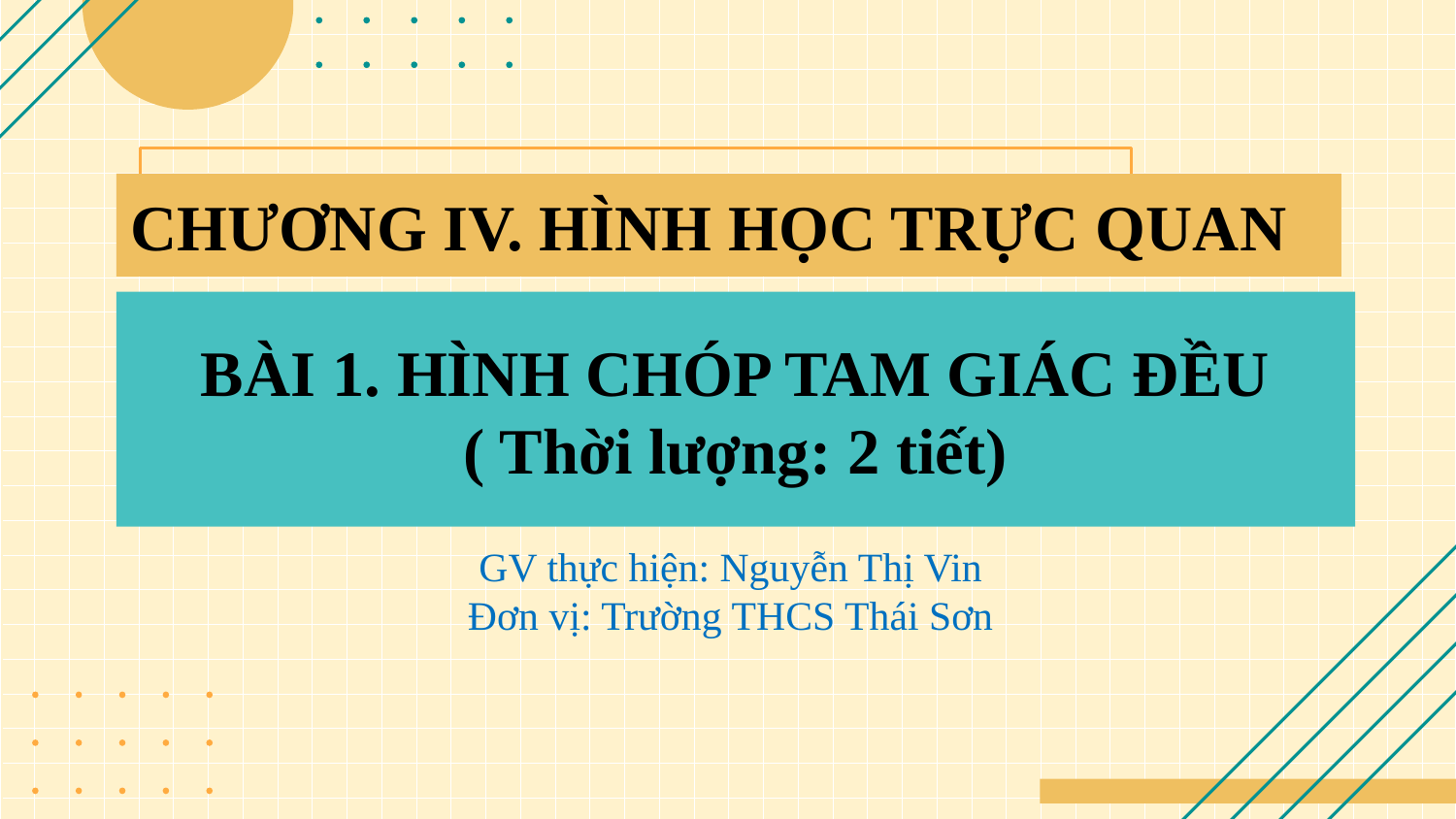

CHƯƠNG IV. HÌNH HỌC TRỰC QUAN

# BÀI 1. HÌNH CHÓP TAM GIÁC ĐỀU ( Thời lượng: 2 tiết)
GV thực hiện: Nguyễn Thị Vin
Đơn vị: Trường THCS Thái Sơn